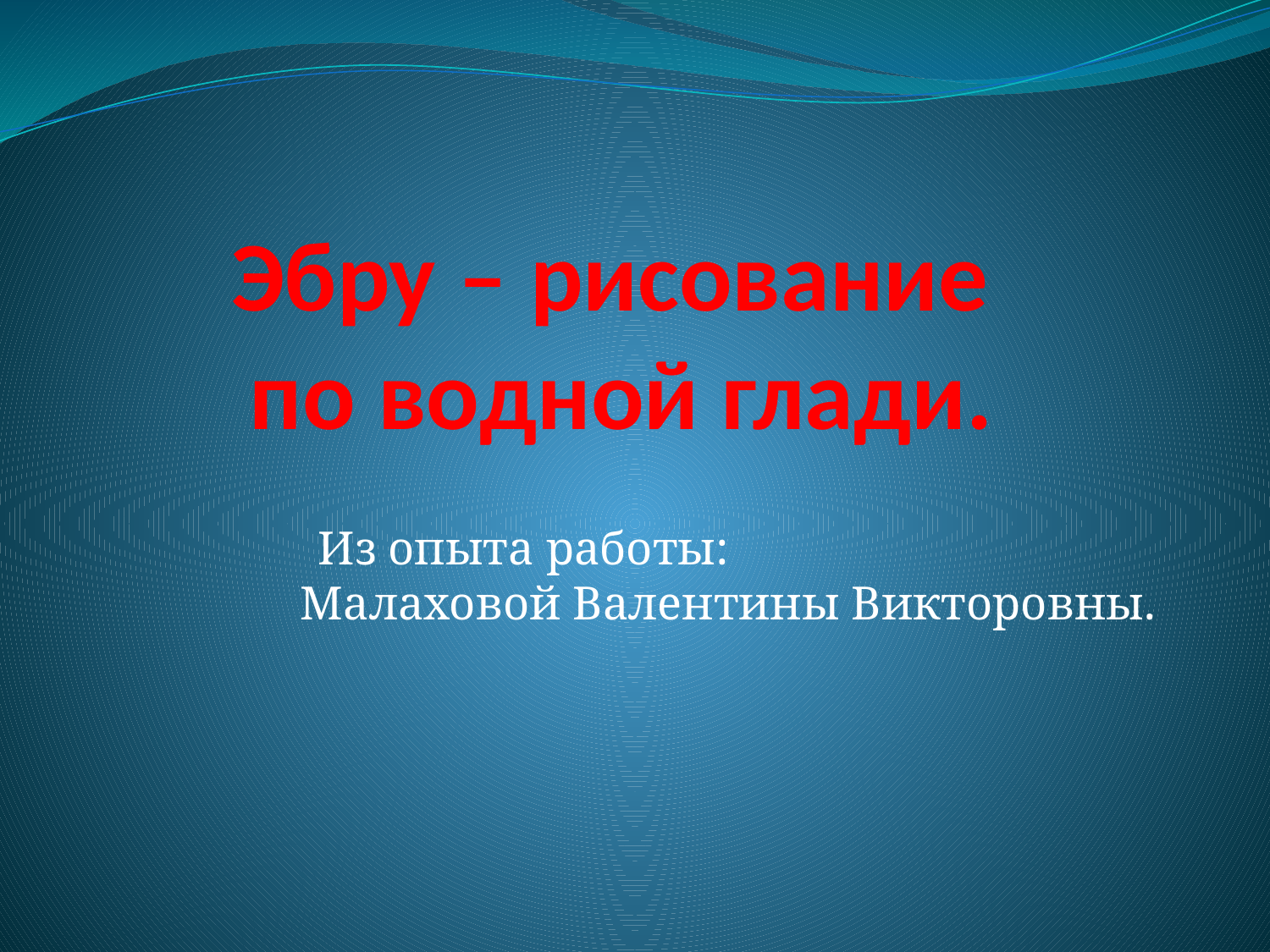

# Эбру – рисование по водной глади.

               Из опыта работы:                                     Малаховой Валентины Викторовны.